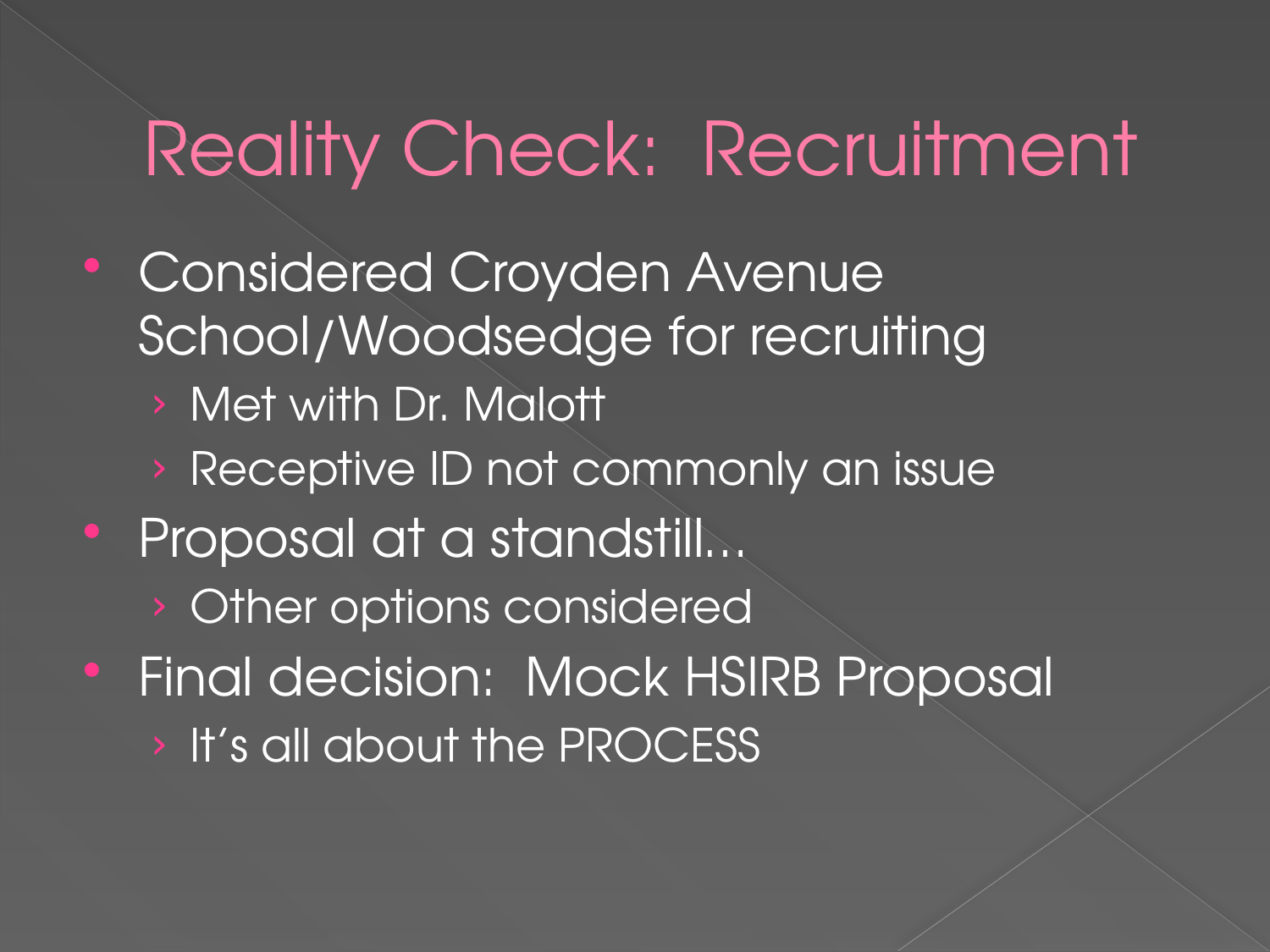

# Reality Check:  Recruitment
Considered Croyden Avenue School/Woodsedge for recruiting
Met with Dr. Malott
Receptive ID not commonly an issue
Proposal at a standstill…
Other options considered
Final decision:  Mock HSIRB Proposal
It’s all about the PROCESS